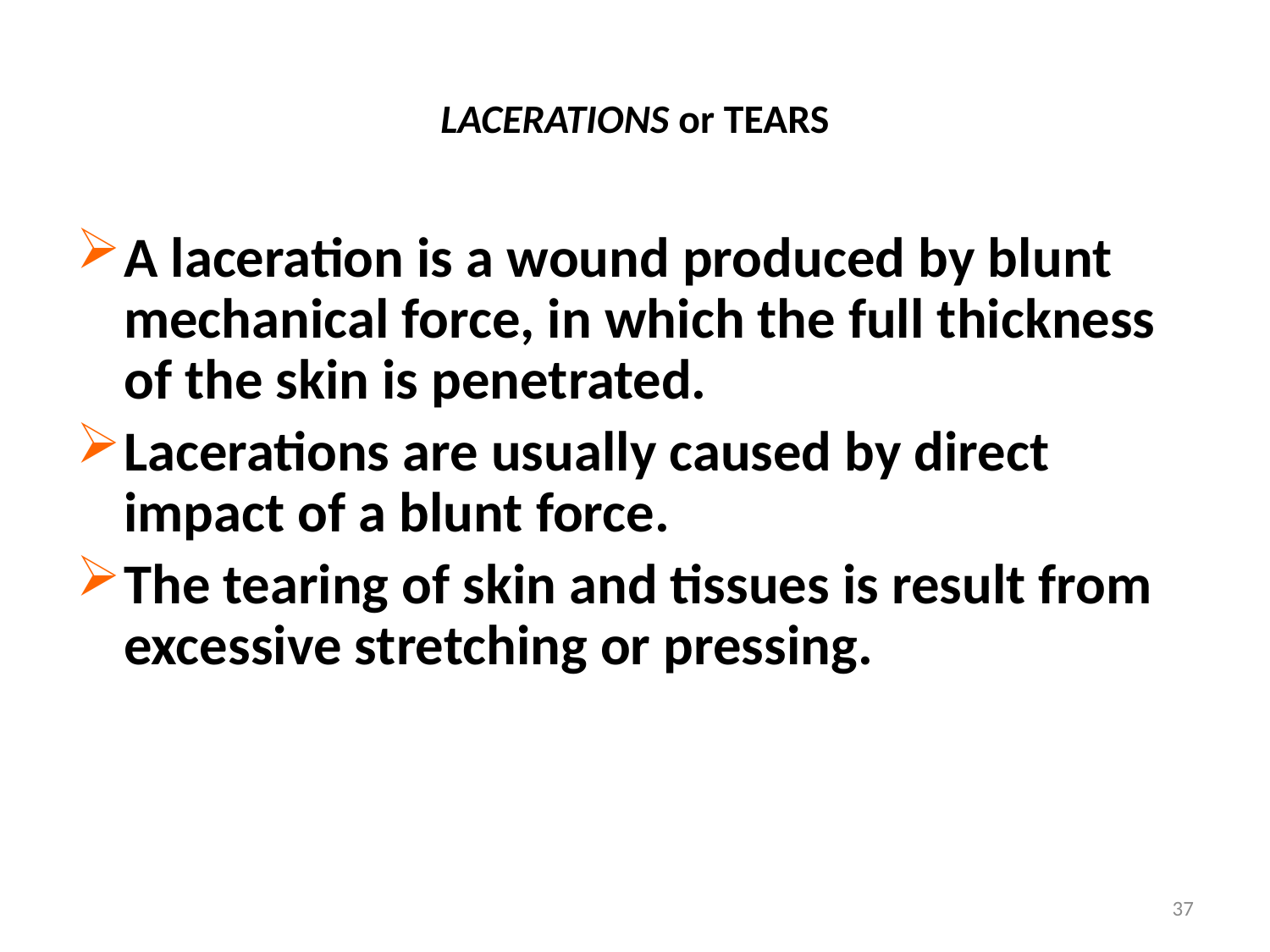

# LACERATIONS or TEARS
A laceration is a wound produced by blunt mechanical force, in which the full thickness of the skin is penetrated.
Lacerations are usually caused by direct impact of a blunt force.
The tearing of skin and tissues is result from excessive stretching or pressing.
37